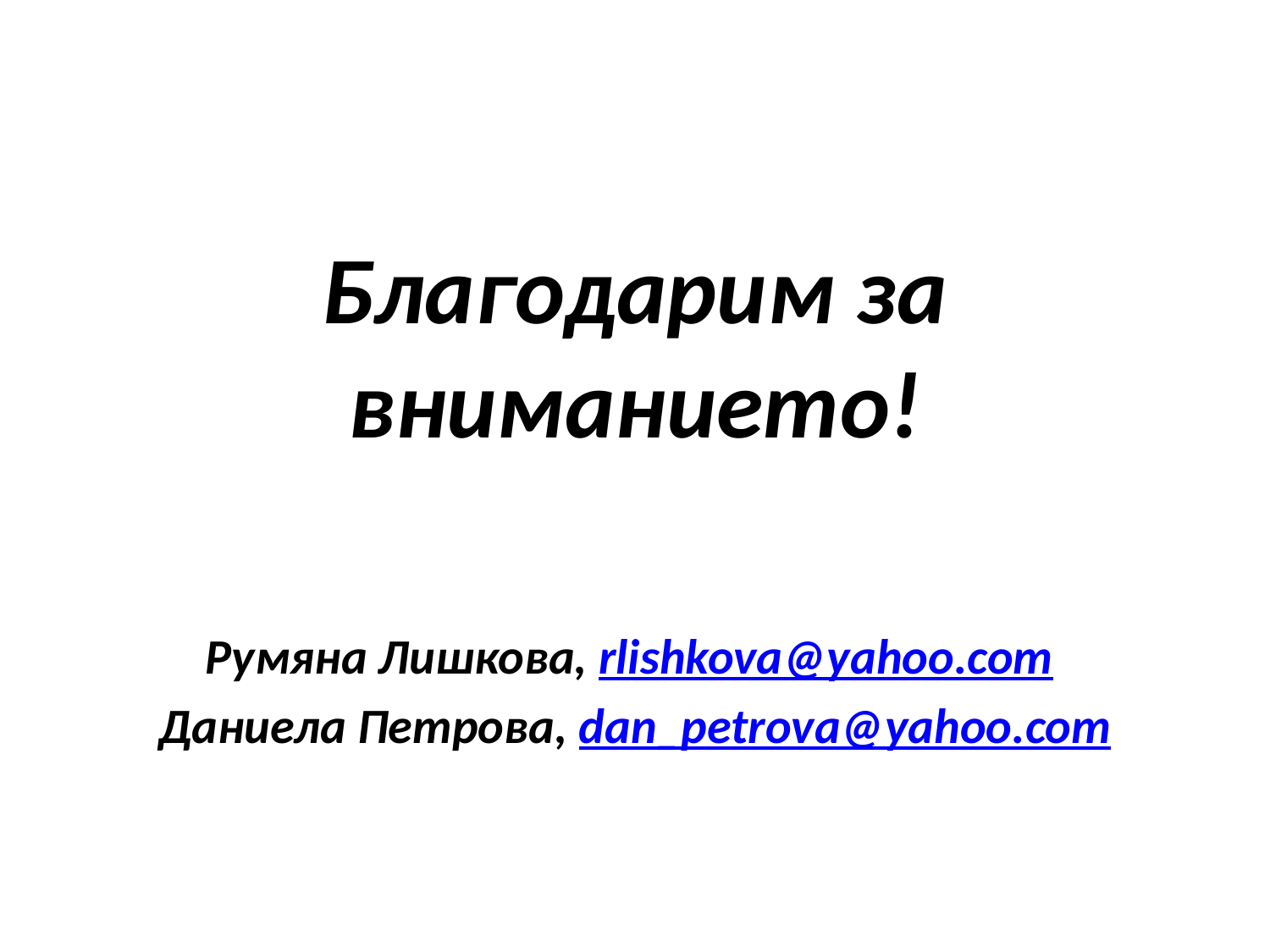

Благодарим за вниманието!

Румяна Лишкова, rlishkova@yahoo.com
Даниела Петрова, dan_petrova@yahoo.com